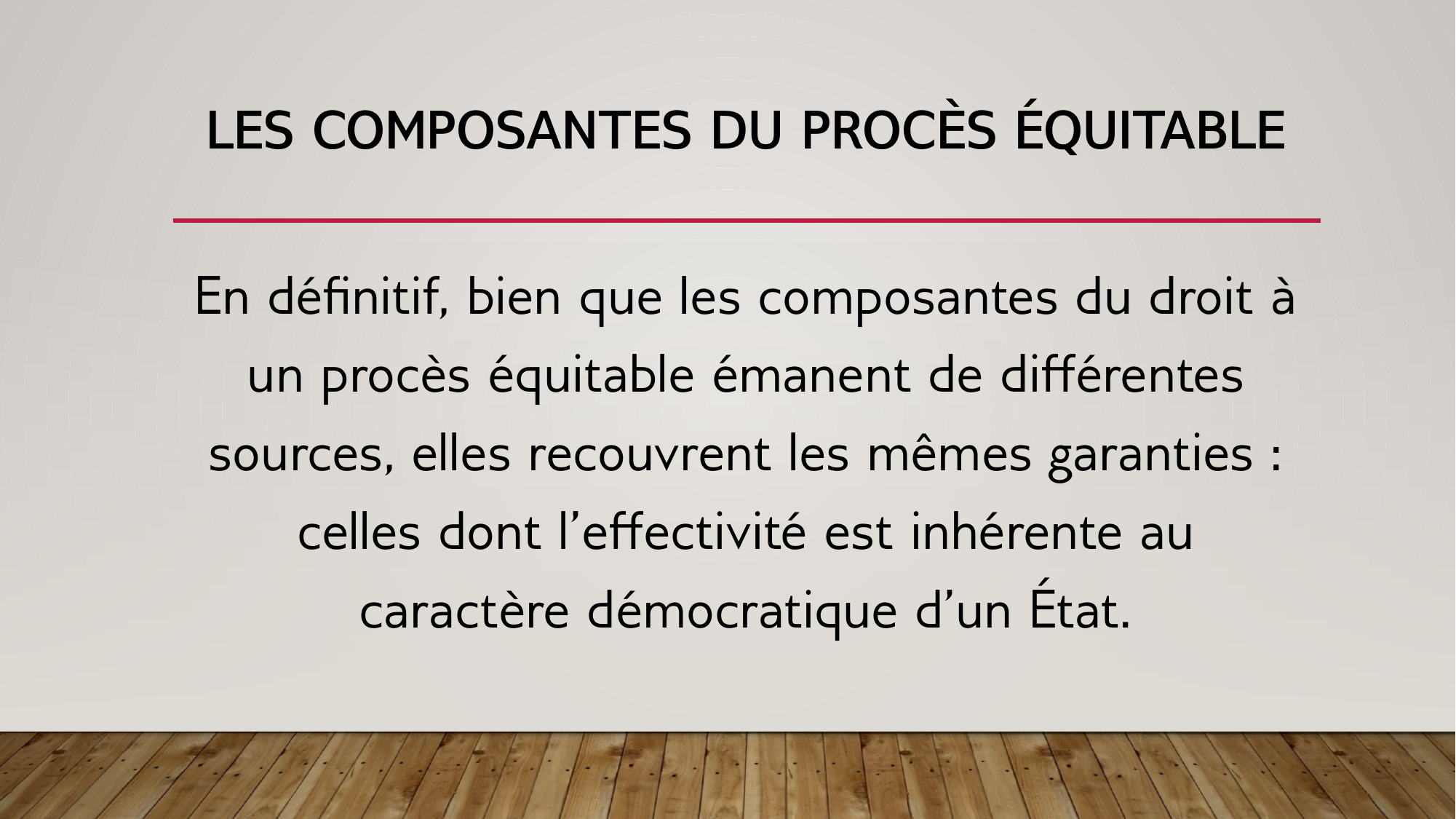

# LES COMPOSANTES DU PROCÈS ÉQUITABLE
En définitif, bien que les composantes du droit à un procès équitable émanent de différentes sources, elles recouvrent les mêmes garanties : celles dont l’effectivité est inhérente au caractère démocratique d’un État.